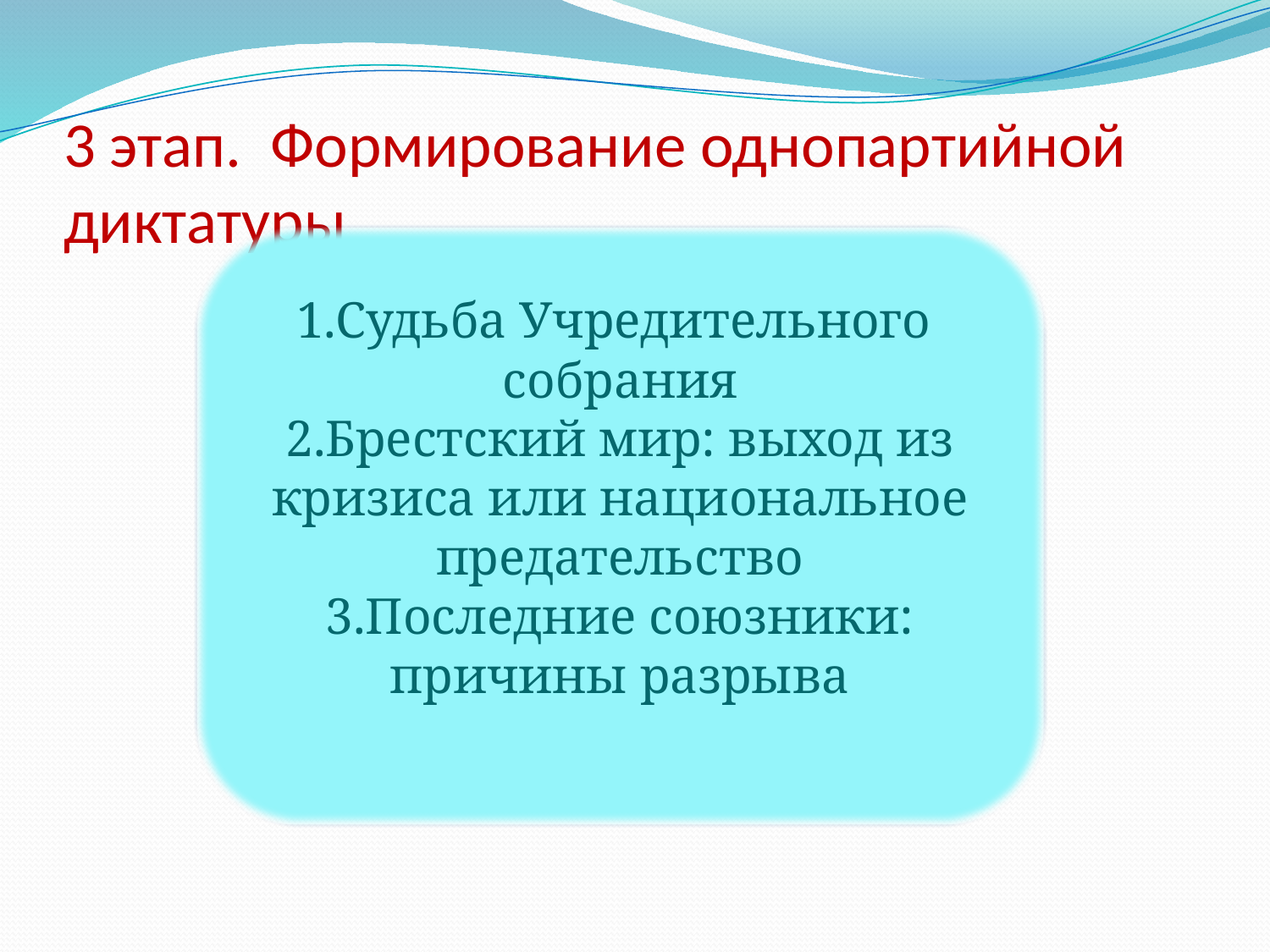

# 3 этап.  Формирование однопартийной диктатуры
1.Судьба Учредительного  собрания
2.Брестский мир: выход из кризиса или национальное предательство
3.Последние союзники: причины разрыва